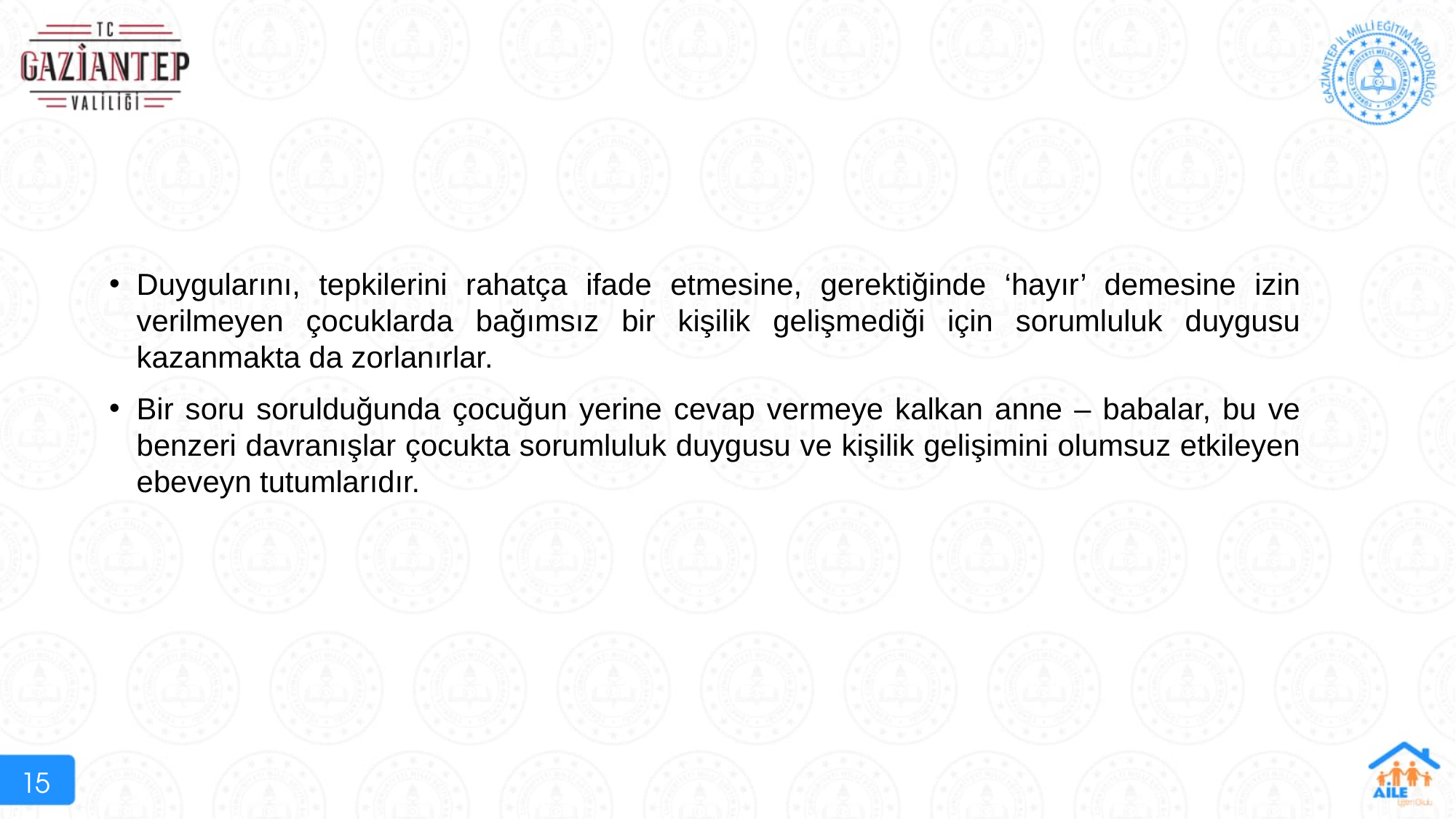

Duygularını, tepkilerini rahatça ifade etmesine, gerektiğinde ‘hayır’ demesine izin verilmeyen çocuklarda bağımsız bir kişilik gelişmediği için sorumluluk duygusu kazanmakta da zorlanırlar.
Bir soru sorulduğunda çocuğun yerine cevap vermeye kalkan anne – babalar, bu ve benzeri davranışlar çocukta sorumluluk duygusu ve kişilik gelişimini olumsuz etkileyen ebeveyn tutumlarıdır.

15